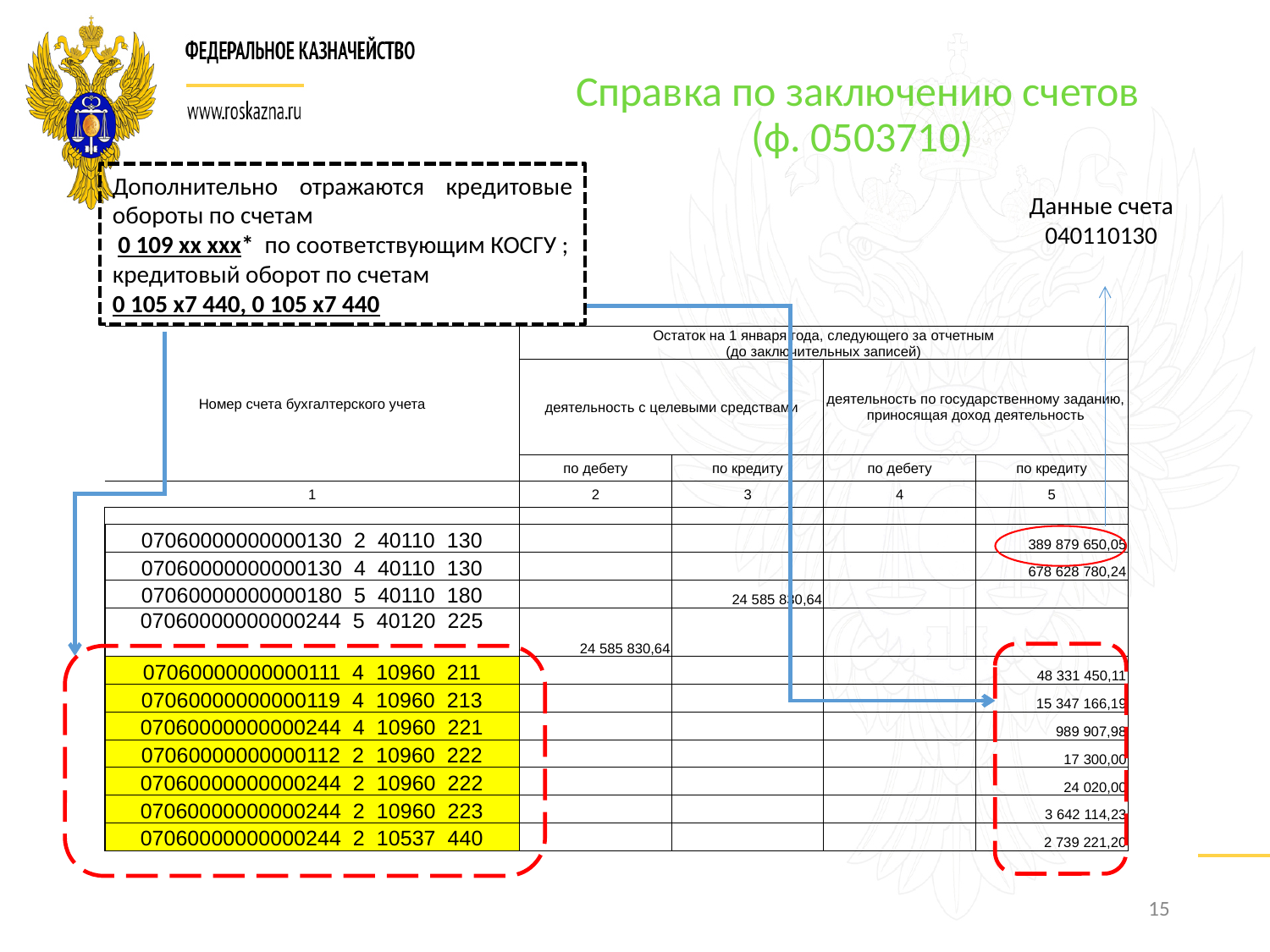

Справка по заключению счетов
 (ф. 0503710)
Дополнительно отражаются кредитовые обороты по счетам
 0 109 хх ххх*  по соответствующим КОСГУ ;
кредитовый оборот по счетам
0 105 х7 440, 0 105 х7 440
Данные счета 040110130
| Номер счета бухгалтерского учета | Остаток на 1 января года, следующего за отчетным (до заключительных записей) |  |  |  |
| --- | --- | --- | --- | --- |
|  | деятельность с целевыми средствами |  | деятельность по государственному заданию, приносящая доход деятельность |  |
|  | по дебету | по кредиту | по дебету | по кредиту |
| 1 | 2 | 3 | 4 | 5 |
|  |  |  |  |  |
| 07060000000000130 2 40110 130 |  |  |  | 389 879 650,05 |
| 07060000000000130 4 40110 130 |  |  |  | 678 628 780,24 |
| 07060000000000180 5 40110 180 |  | 24 585 830,64 |  |  |
| 07060000000000244 5 40120 225 | 24 585 830,64 |  |  |  |
| 07060000000000111 4 10960 211 |  |  |  | 48 331 450,11 |
| 07060000000000119 4 10960 213 |  |  |  | 15 347 166,19 |
| 07060000000000244 4 10960 221 |  |  |  | 989 907,98 |
| 07060000000000112 2 10960 222 |  |  |  | 17 300,00 |
| 07060000000000244 2 10960 222 |  |  |  | 24 020,00 |
| 07060000000000244 2 10960 223 |  |  |  | 3 642 114,23 |
| 07060000000000244 2 10537 440 |  |  |  | 2 739 221,20 |

15